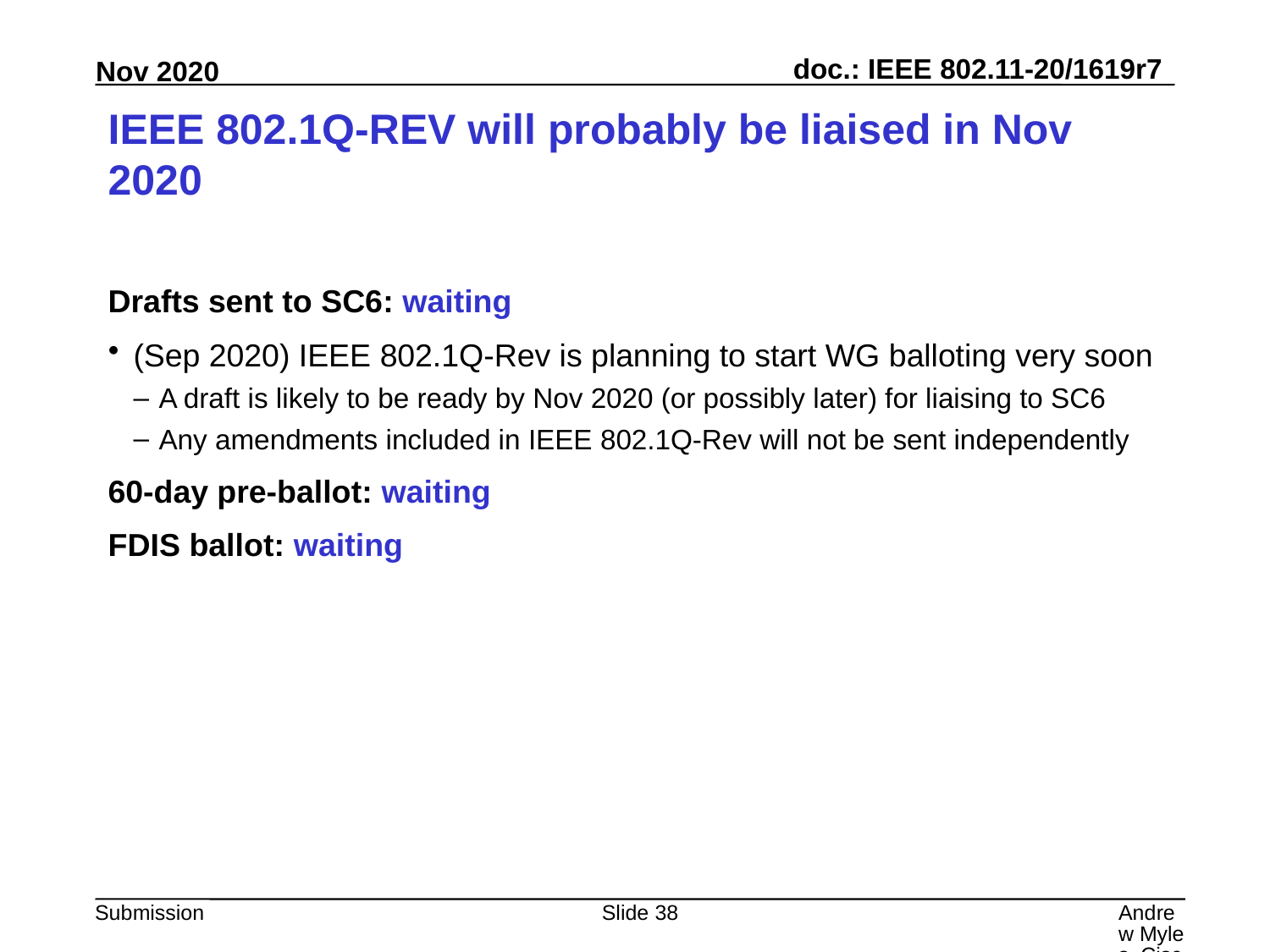

# IEEE 802.1Q-REV will probably be liaised in Nov 2020
Drafts sent to SC6: waiting
(Sep 2020) IEEE 802.1Q-Rev is planning to start WG balloting very soon
A draft is likely to be ready by Nov 2020 (or possibly later) for liaising to SC6
Any amendments included in IEEE 802.1Q-Rev will not be sent independently
60-day pre-ballot: waiting
FDIS ballot: waiting
Slide 38
Andrew Myles, Cisco